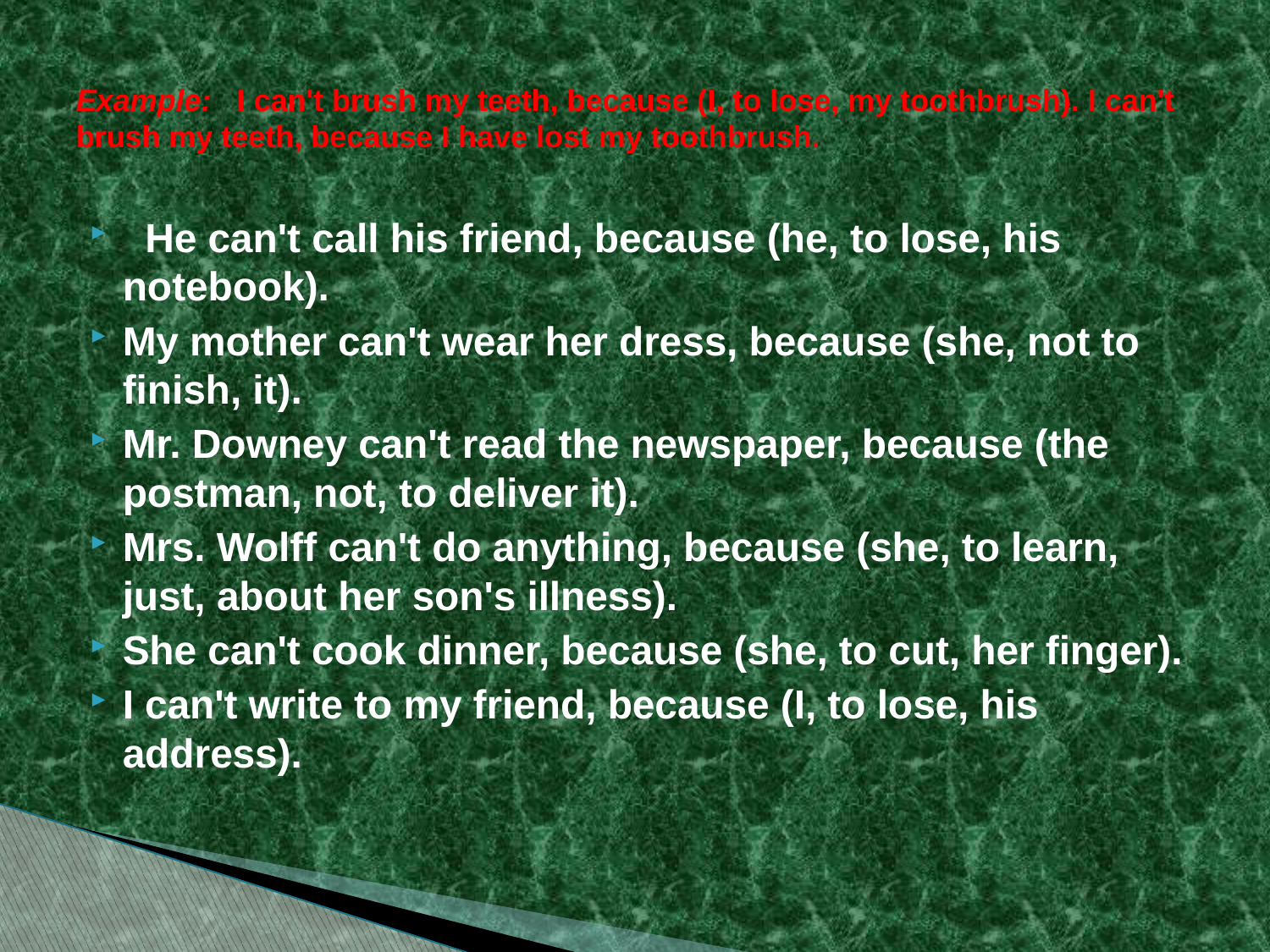

# Example:   I can't brush my teeth, because (I, to lose, my toothbrush). I can't brush my teeth, because I have lost my toothbrush.
  He can't call his friend, because (he, to lose, his notebook).
My mother can't wear her dress, because (she, not to finish, it).
Mr. Downey can't read the newspaper, because (the postman, not, to deliver it).
Mrs. Wolff can't do anything, because (she, to learn, just, about her son's illness).
She can't cook dinner, because (she, to cut, her finger).
I can't write to my friend, because (I, to lose, his address).